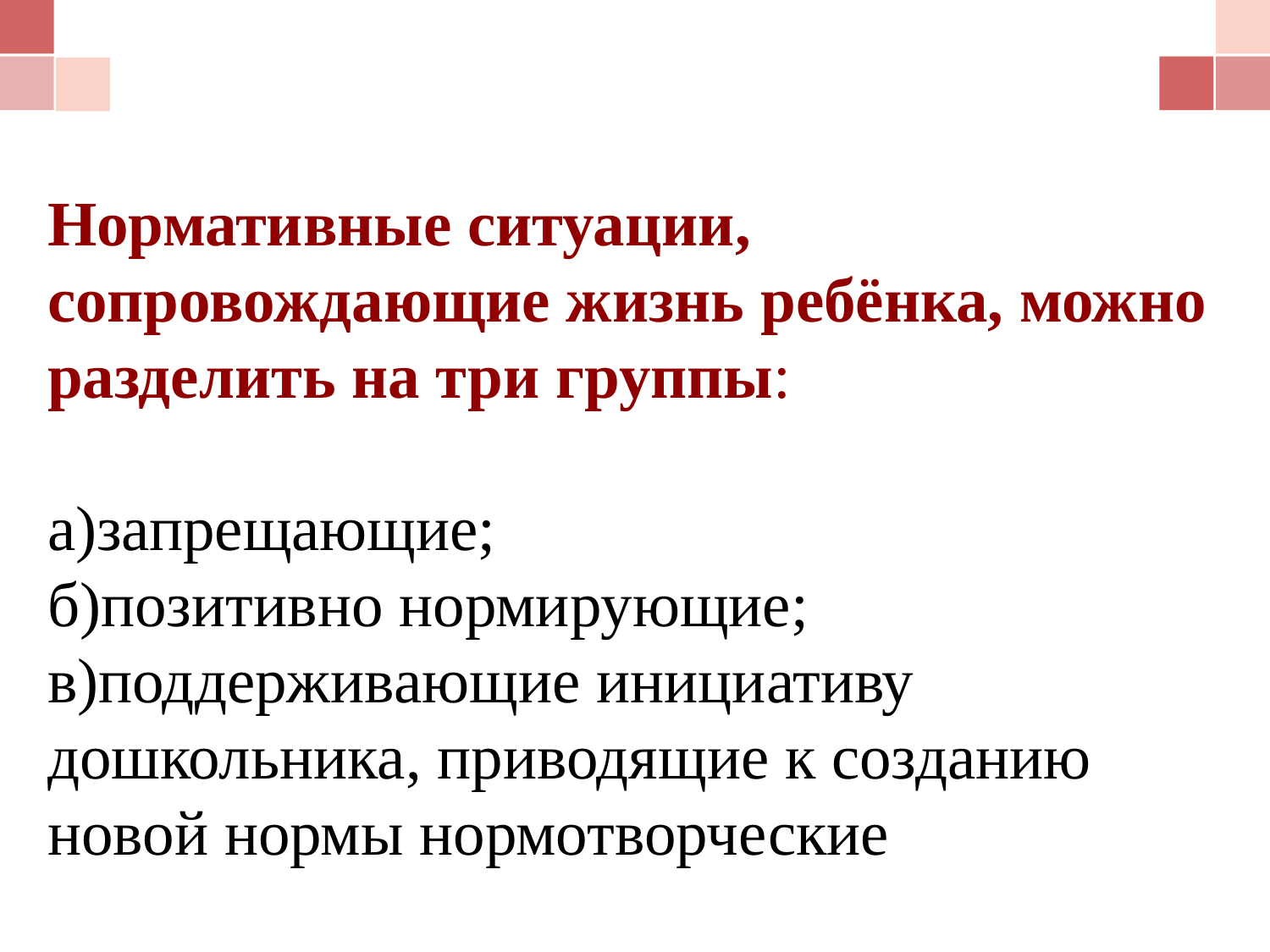

Нормативные ситуации, сопровождающие жизнь ребёнка, можно разделить на три группы:
а)запрещающие;
б)позитивно нормирующие;
в)поддерживающие инициативу дошкольника, приводящие к созданию новой нормы нормотворческие